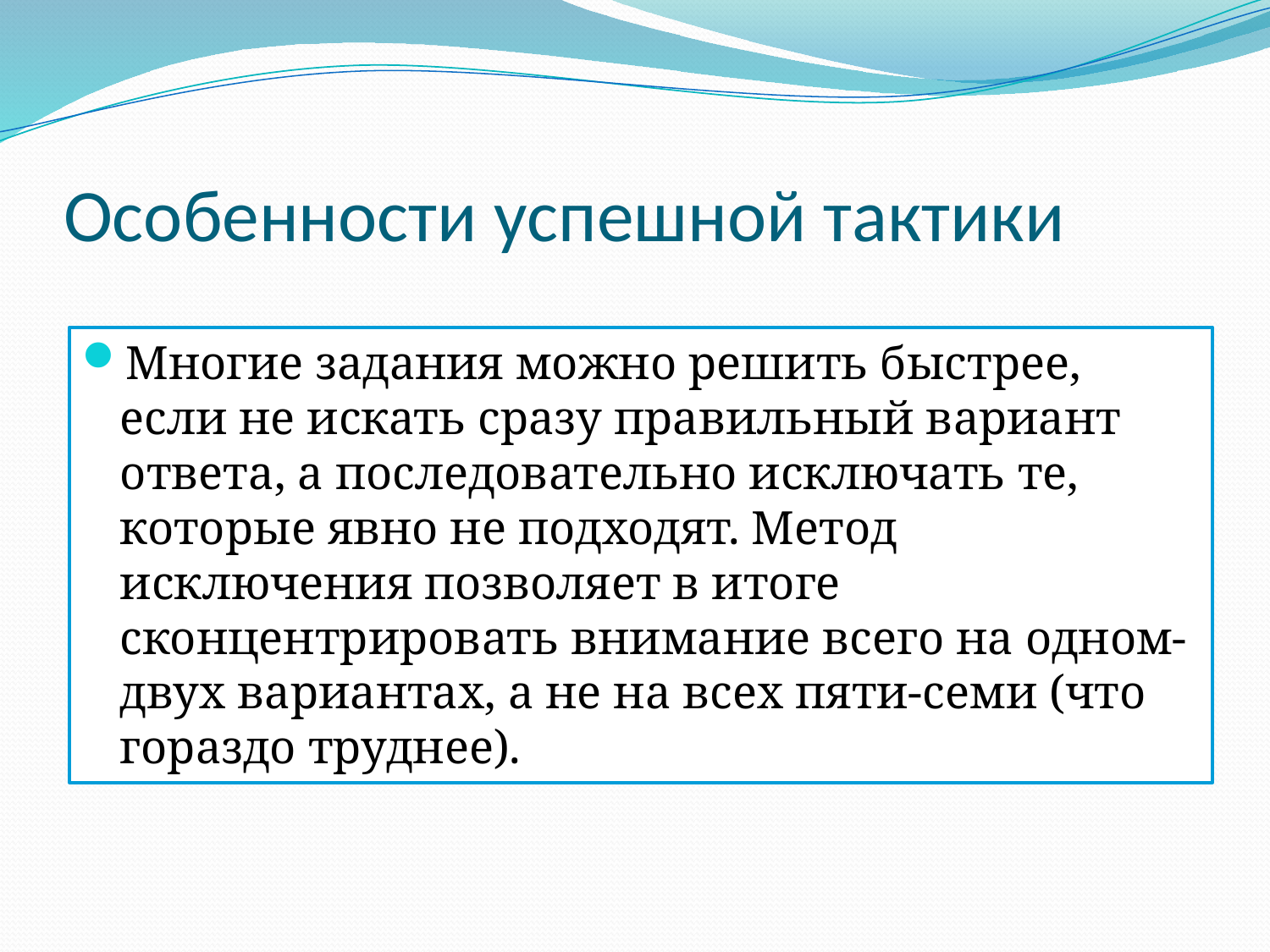

# Особенности успешной тактики
Многие задания можно решить быстрее, если не искать сразу правильный вариант ответа, а последовательно исключать те, которые явно не подходят. Метод исключения позволяет в итоге сконцентрировать внимание всего на одном-двух вариантах, а не на всех пяти-семи (что гораздо труднее).